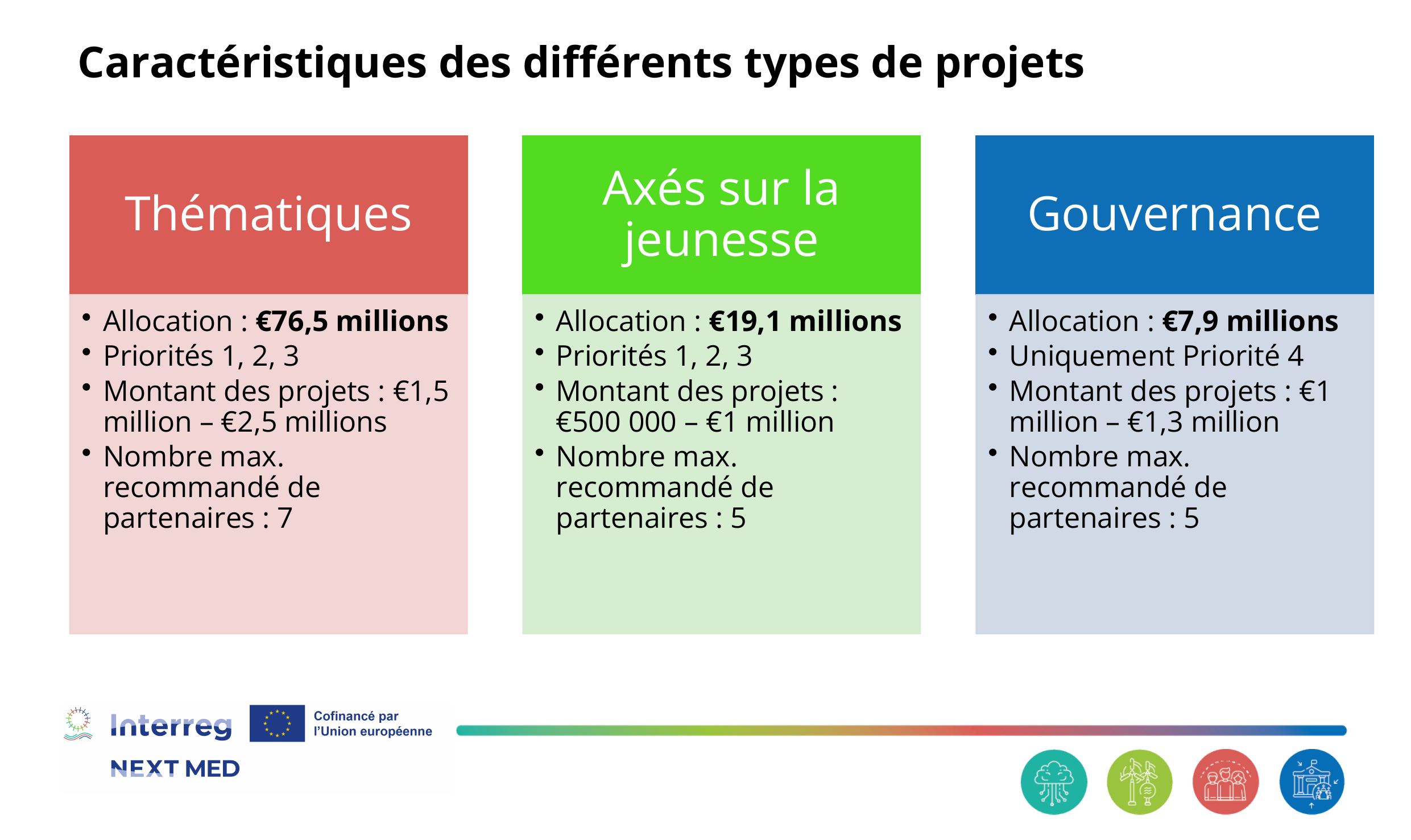

# Caractéristiques des différents types de projets
Thématiques
Allocation : €76,5 millions
Priorités 1, 2, 3
Montant des projets : €1,5 million – €2,5 millions
Nombre max. recommandé de partenaires : 7
Axés sur la jeunesse
Allocation : €19,1 millions
Priorités 1, 2, 3
Montant des projets : €500 000 – €1 million
Nombre max. recommandé de partenaires : 5
Gouvernance
Allocation : €7,9 millions
Uniquement Priorité 4
Montant des projets : €1 million – €1,3 million
Nombre max. recommandé de partenaires : 5